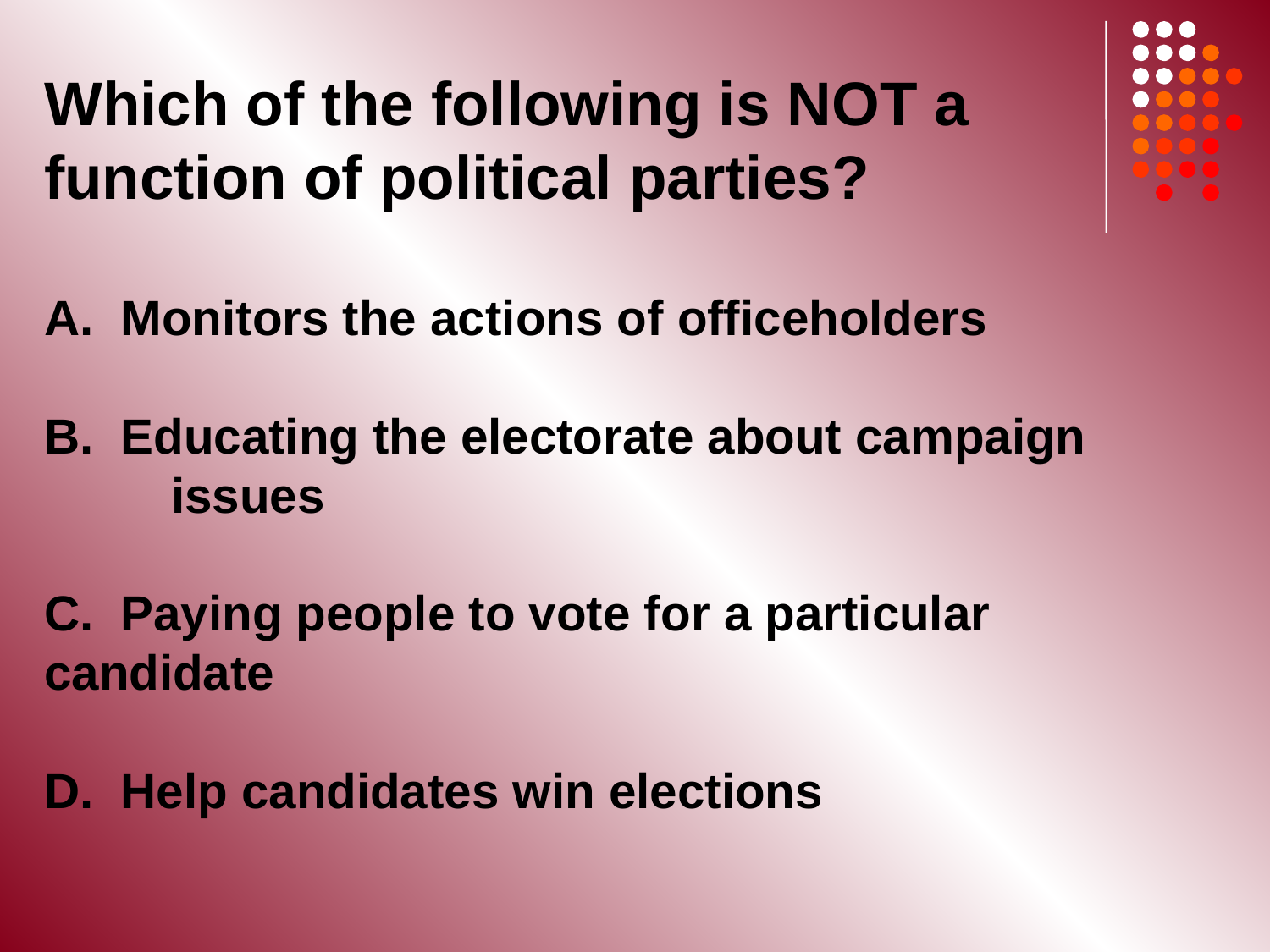

Which of the following is NOT a function of political parties?
A.  Monitors the actions of officeholders
B.  Educating the electorate about campaign 	issues
C.  Paying people to vote for a particular 	candidate
D.  Help candidates win elections